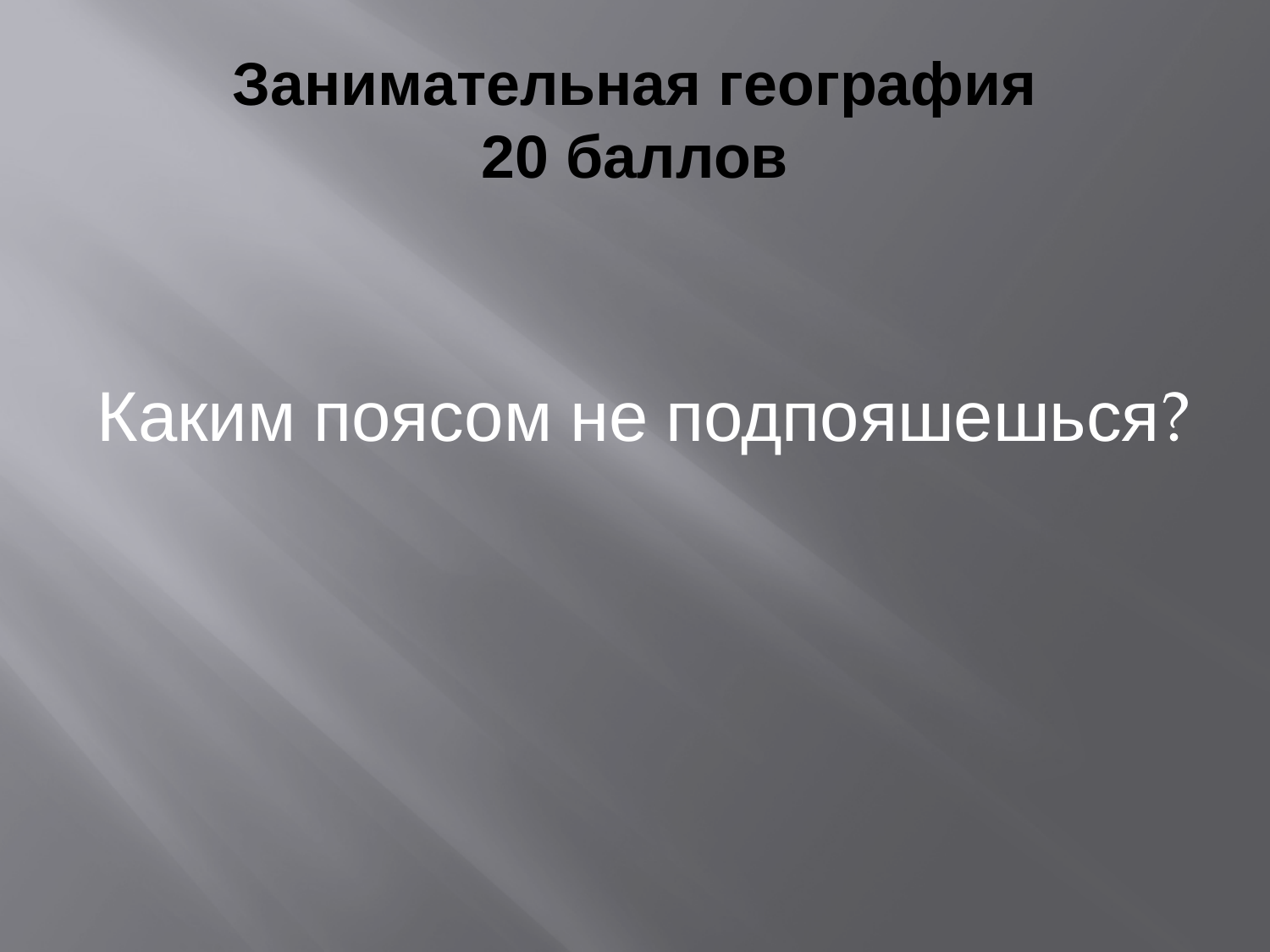

# Занимательная география 20 баллов

Каким поясом не подпояшешься?